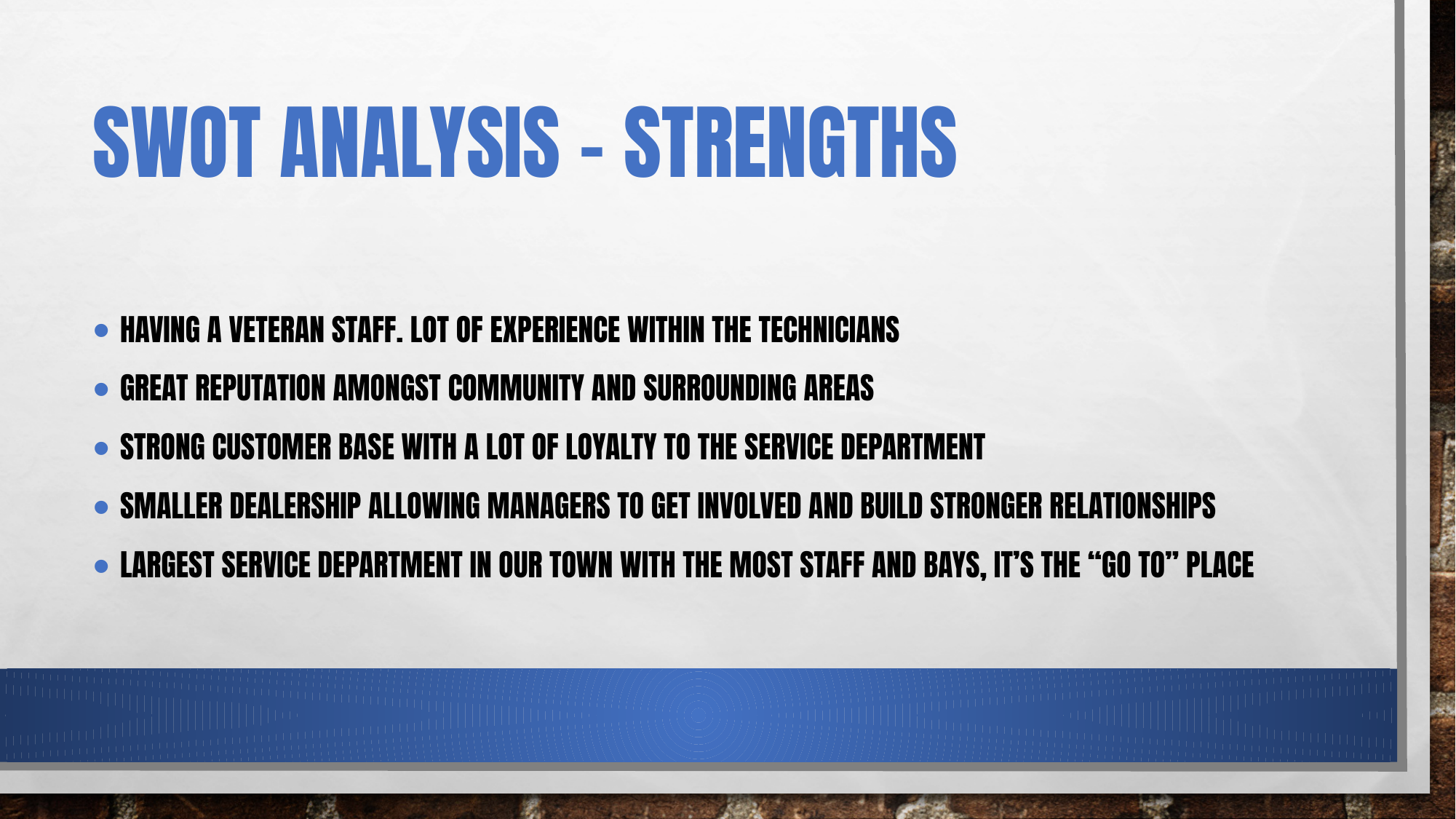

# SWOT Analysis - strengths
Having a veteran staff. Lot of experience within the technicians
Great reputation amongst community and surrounding areas
Strong customer base with a lot of loyalty to the service department
Smaller dealership allowing managers to get involved and build stronger relationships
Largest service department in our town with the most staff and bays, it’s the “go to” place